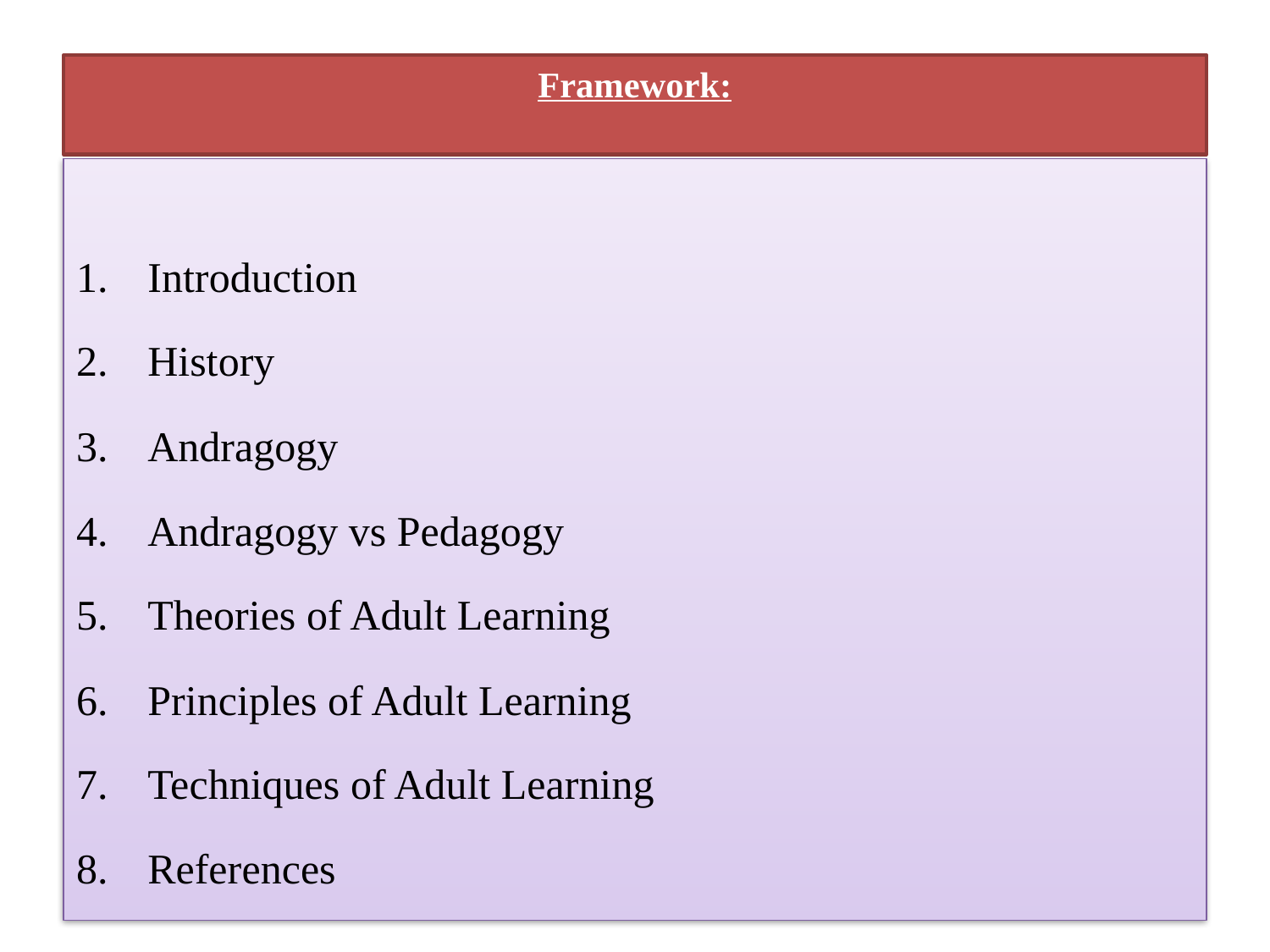

# Framework:

Introduction
History
Andragogy
Andragogy vs Pedagogy
Theories of Adult Learning
Principles of Adult Learning
Techniques of Adult Learning
References